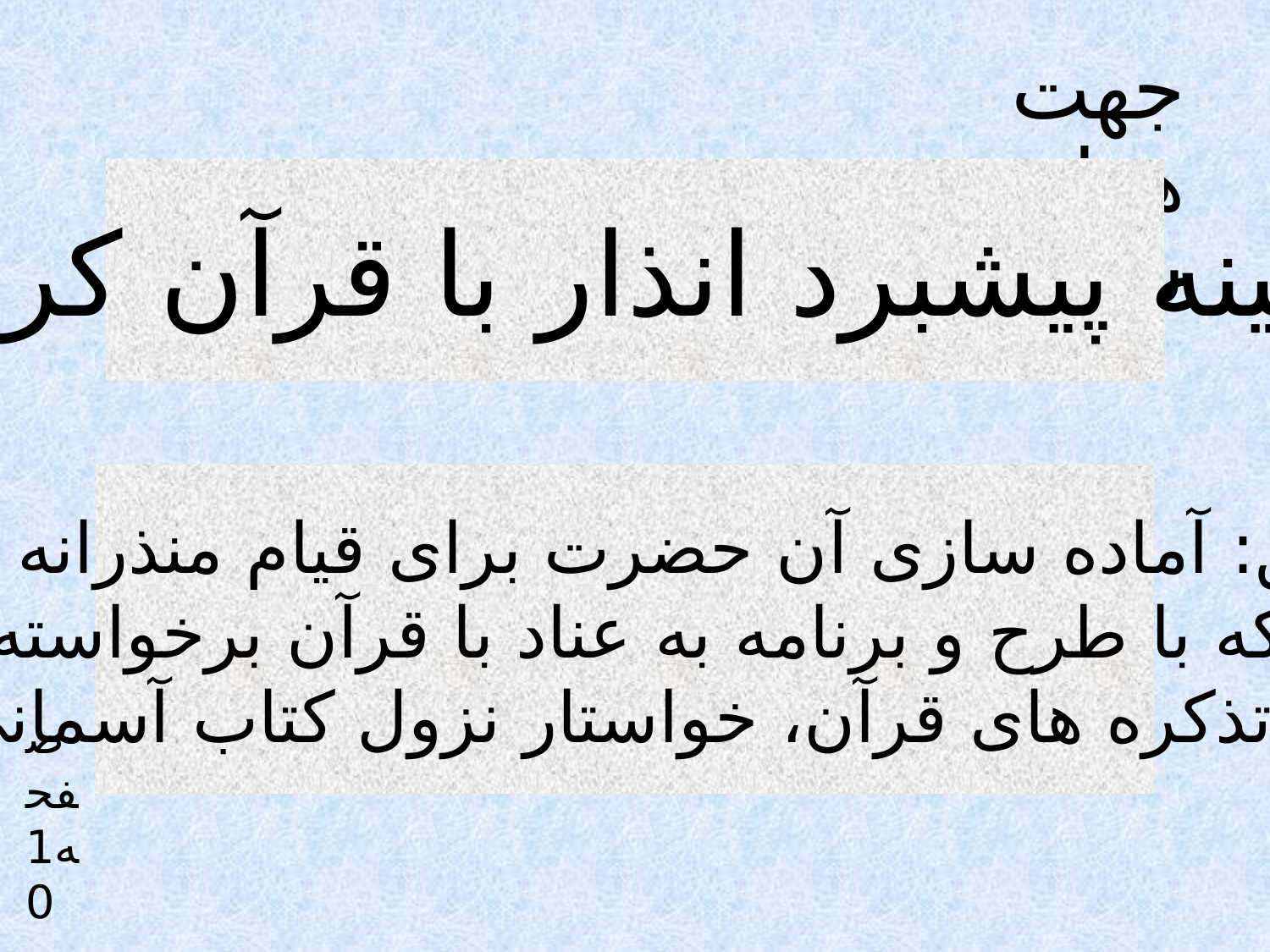

جهت هدایتی سوره
فراهم سازی زمینه پیشبرد انذار با قرآن کریم توسط رسول
از طریق: آماده سازی آن حضرت برای قیام منذرانه با قرآن،
مقابله با سردمداران کافری که با طرح و برنامه به عناد با قرآن برخواسته اند و مقابله با عموم کافرانی
که به دنبال اعراض از تذکره های قرآن، خواستار نزول کتاب آسمانی بر تک تک شان هستند.
صفحه10